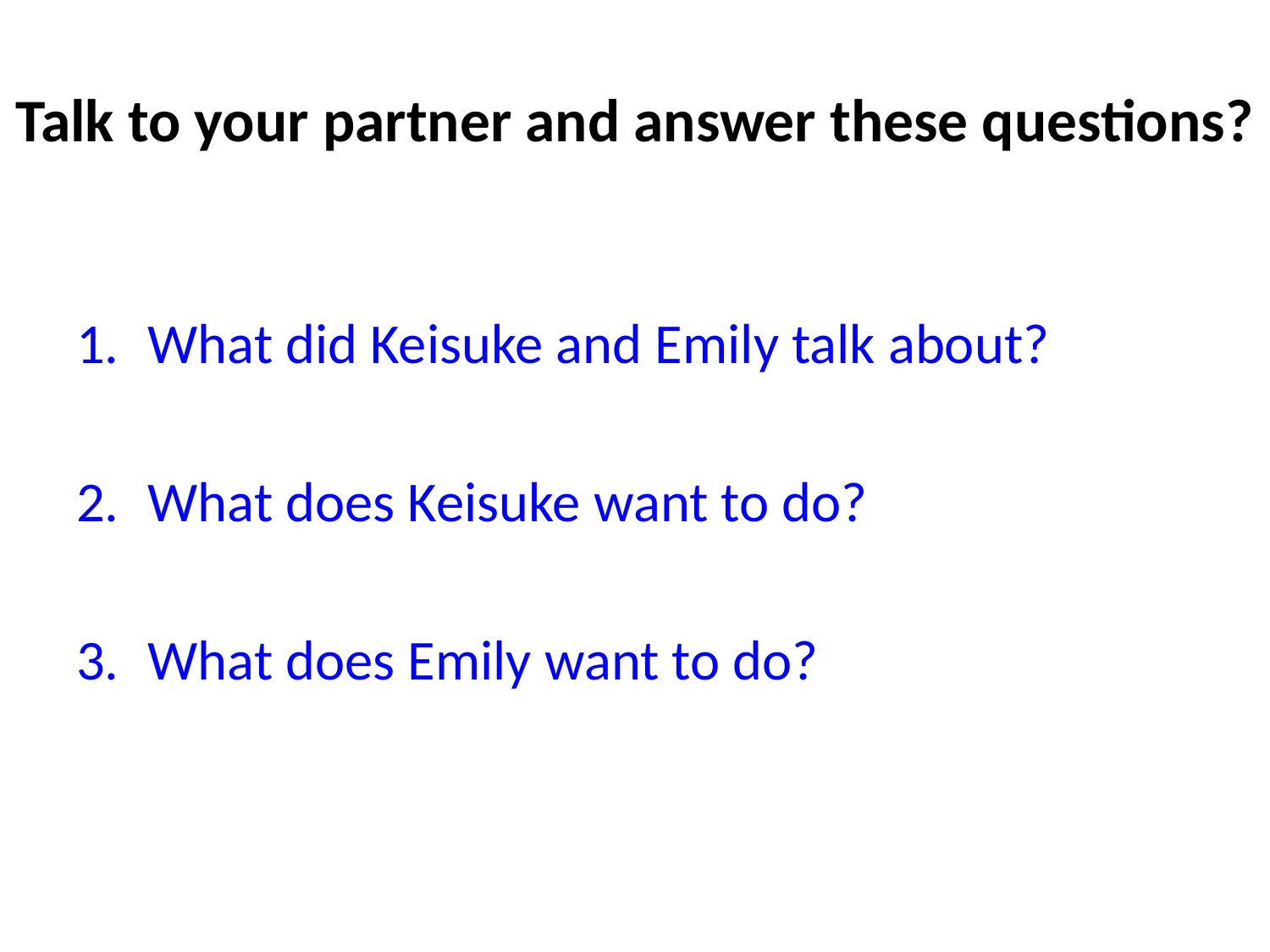

# Talk to your partner and answer these questions?

What did Keisuke and Emily talk about?

What does Keisuke want to do?

What does Emily want to do?